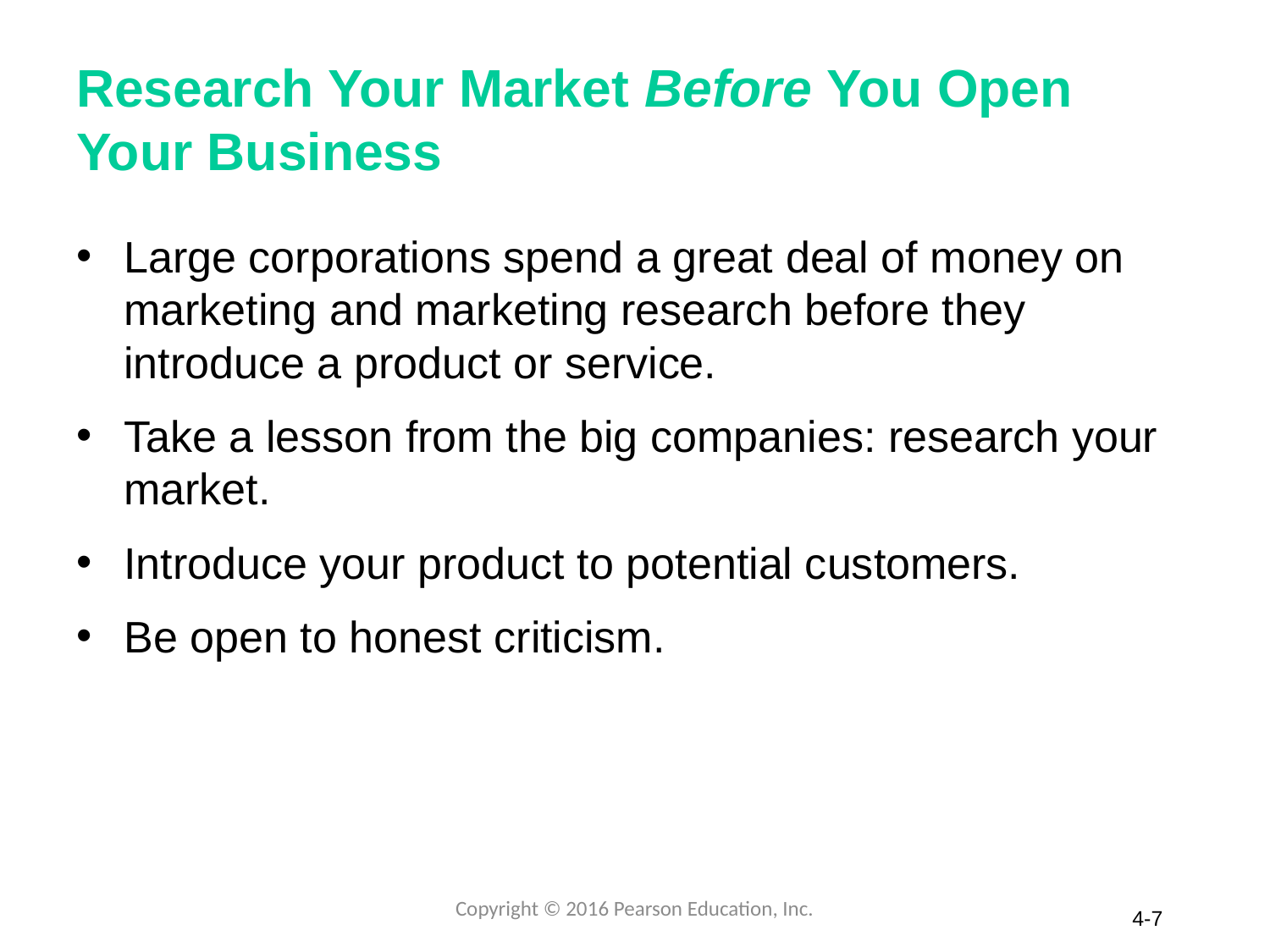

# Research Your Market Before You Open Your Business
Large corporations spend a great deal of money on marketing and marketing research before they introduce a product or service.

Take a lesson from the big companies: research your market.

Introduce your product to potential customers.

Be open to honest criticism.
Copyright © 2016 Pearson Education, Inc.